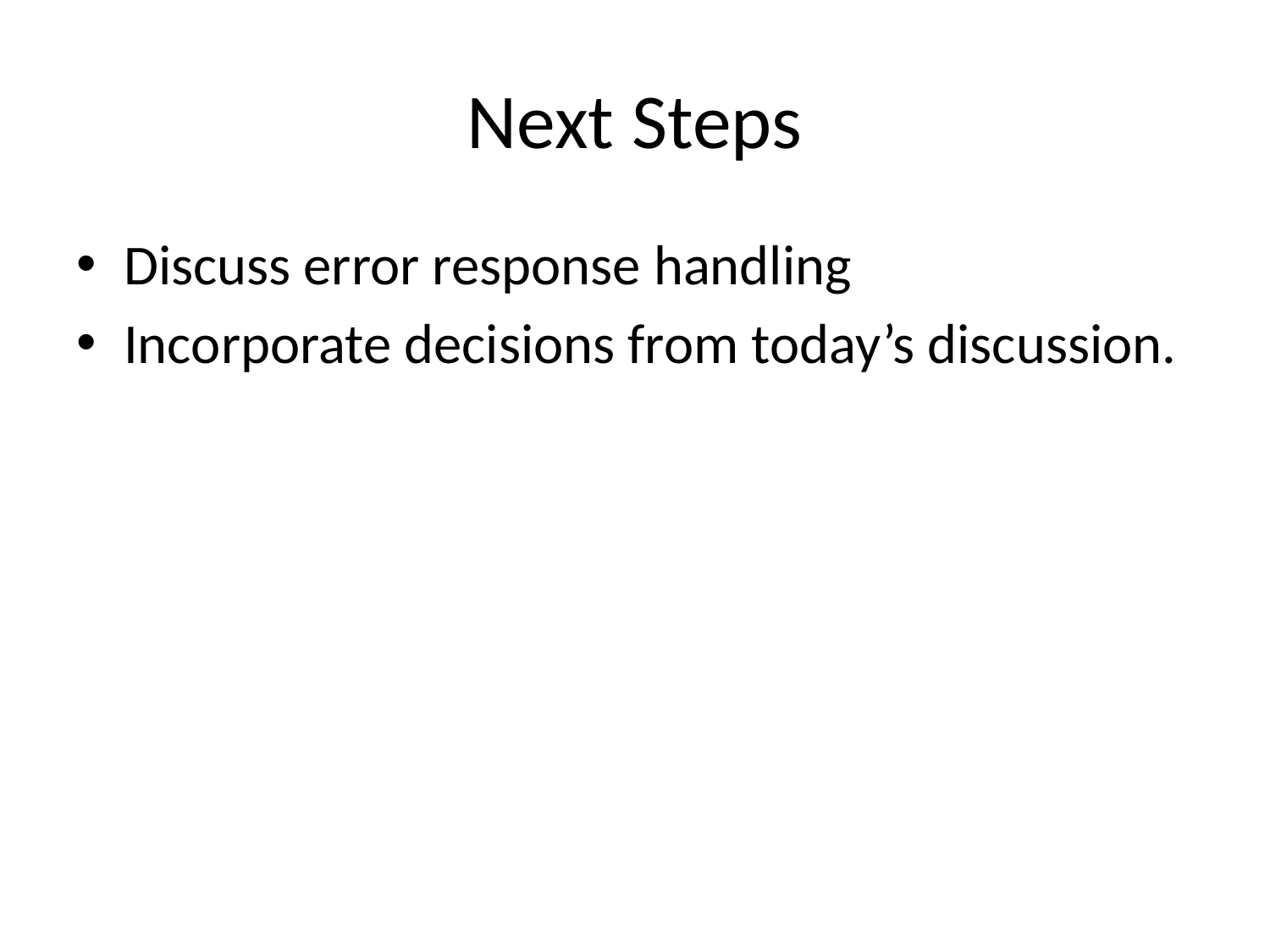

# Next Steps
Discuss error response handling
Incorporate decisions from today’s discussion.